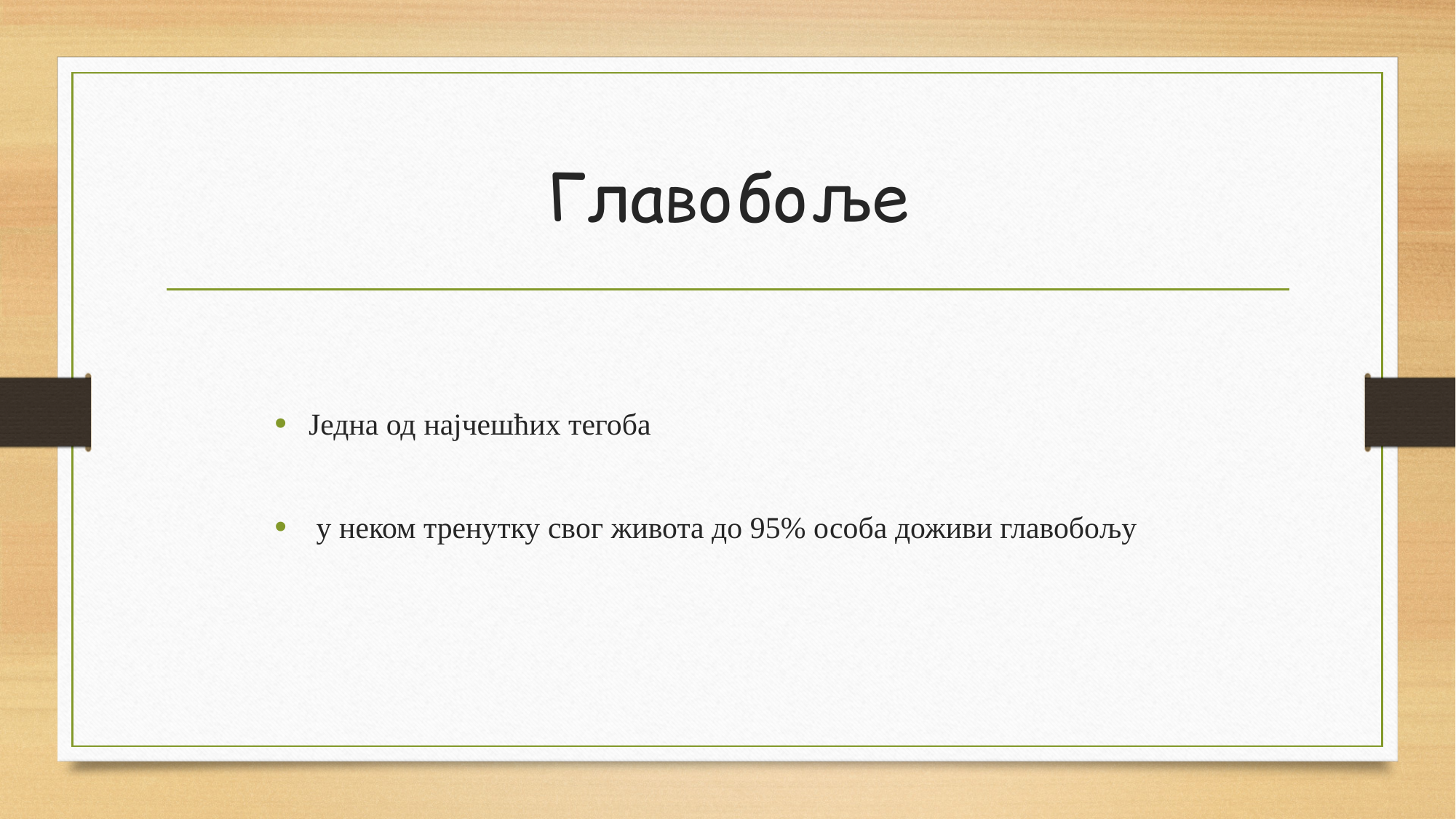

# Главобоље

Једна од најчешћих тегоба

 у неком тренутку свог живота до 95% особа доживи главобољу